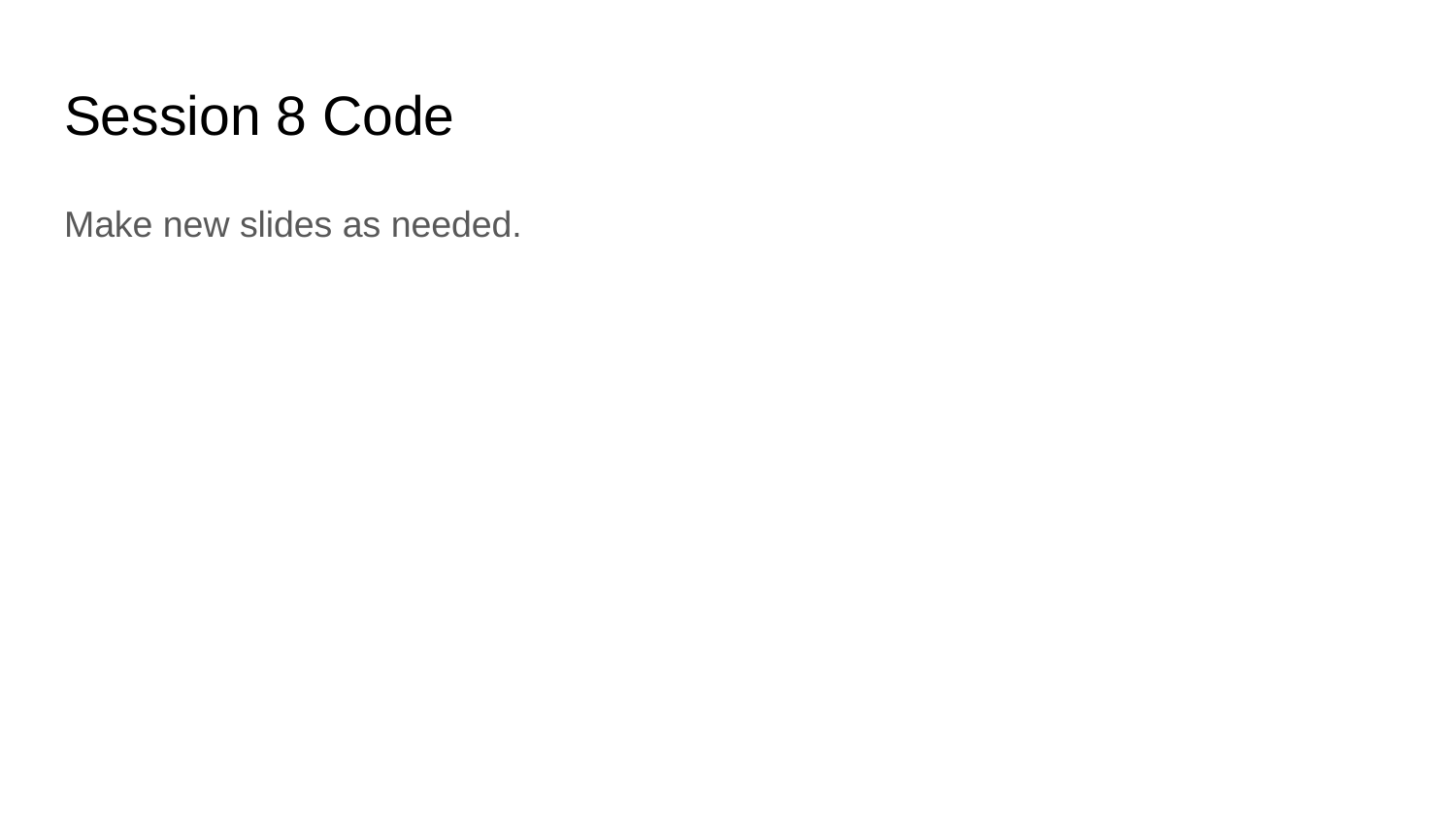

# Session 8 Code
Make new slides as needed.